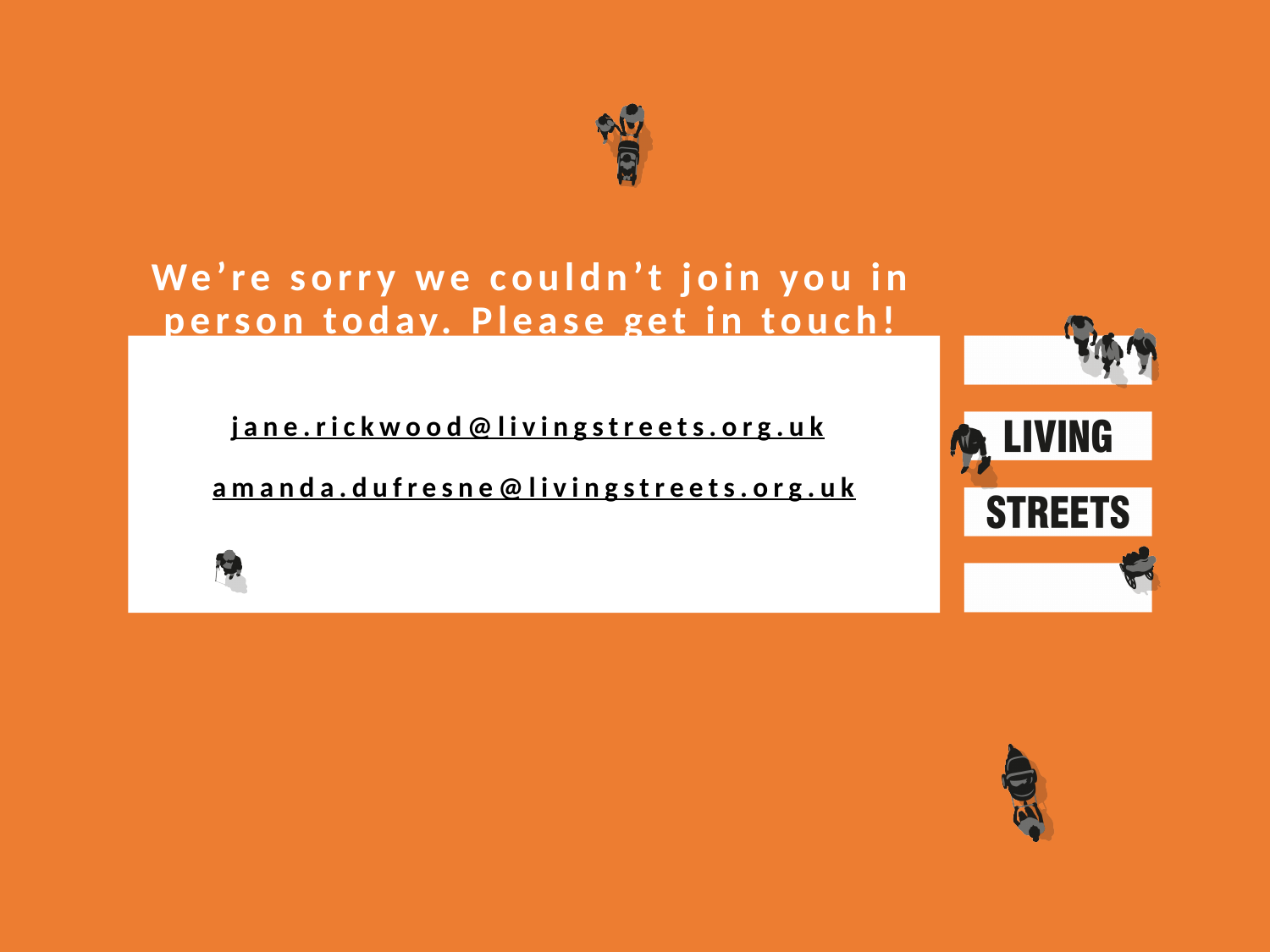

# We’re sorry we couldn’t join you in person today. Please get in touch! jane.rickwood@livingstreets.org.uk amanda.dufresne@livingstreets.org.uk